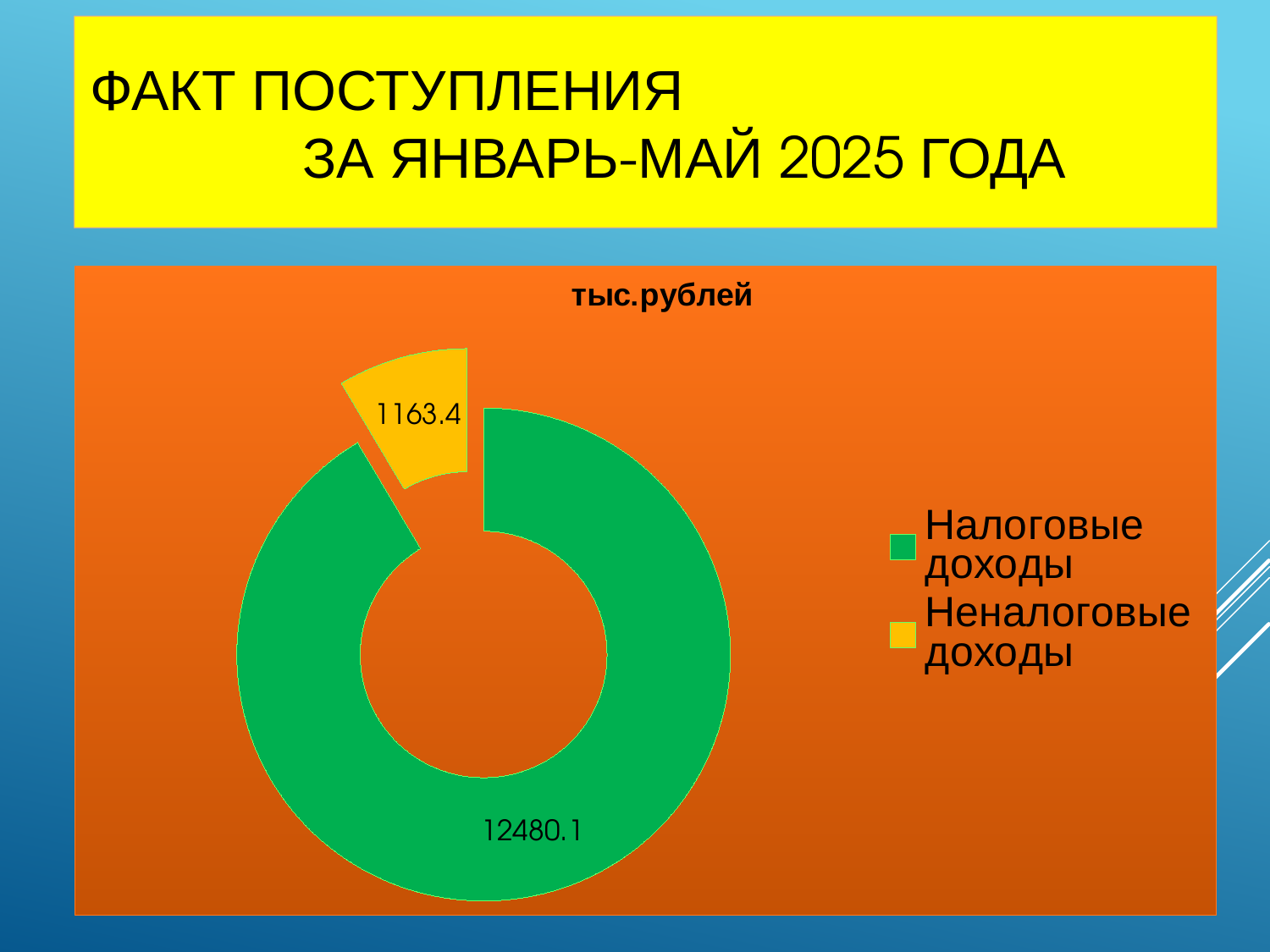

# Факт поступления                                       за январь-май 2025 годА

### Chart: тыс.рублей

| Category | тыс.рублей |
|---|---|
| Налоговые доходы | 12480.1 |
| Неналоговые доходы | 1163.4 |